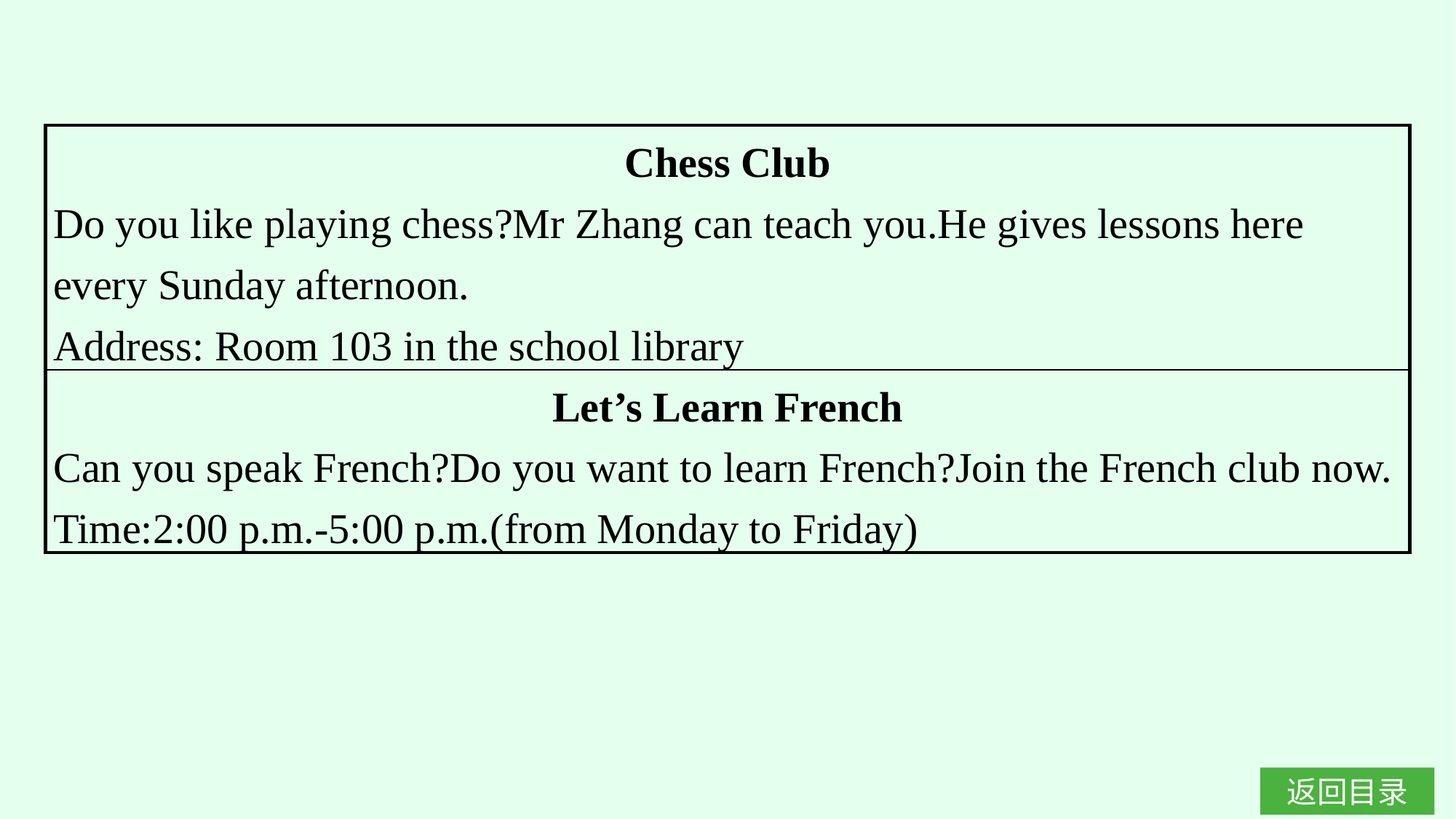

| Chess Club Do you like playing chess?Mr Zhang can teach you.He gives lessons here every Sunday afternoon. Address: Room 103 in the school library |
| --- |
| Let’s Learn French Can you speak French?Do you want to learn French?Join the French club now. Time:2:00 p.m.-5:00 p.m.(from Monday to Friday) |